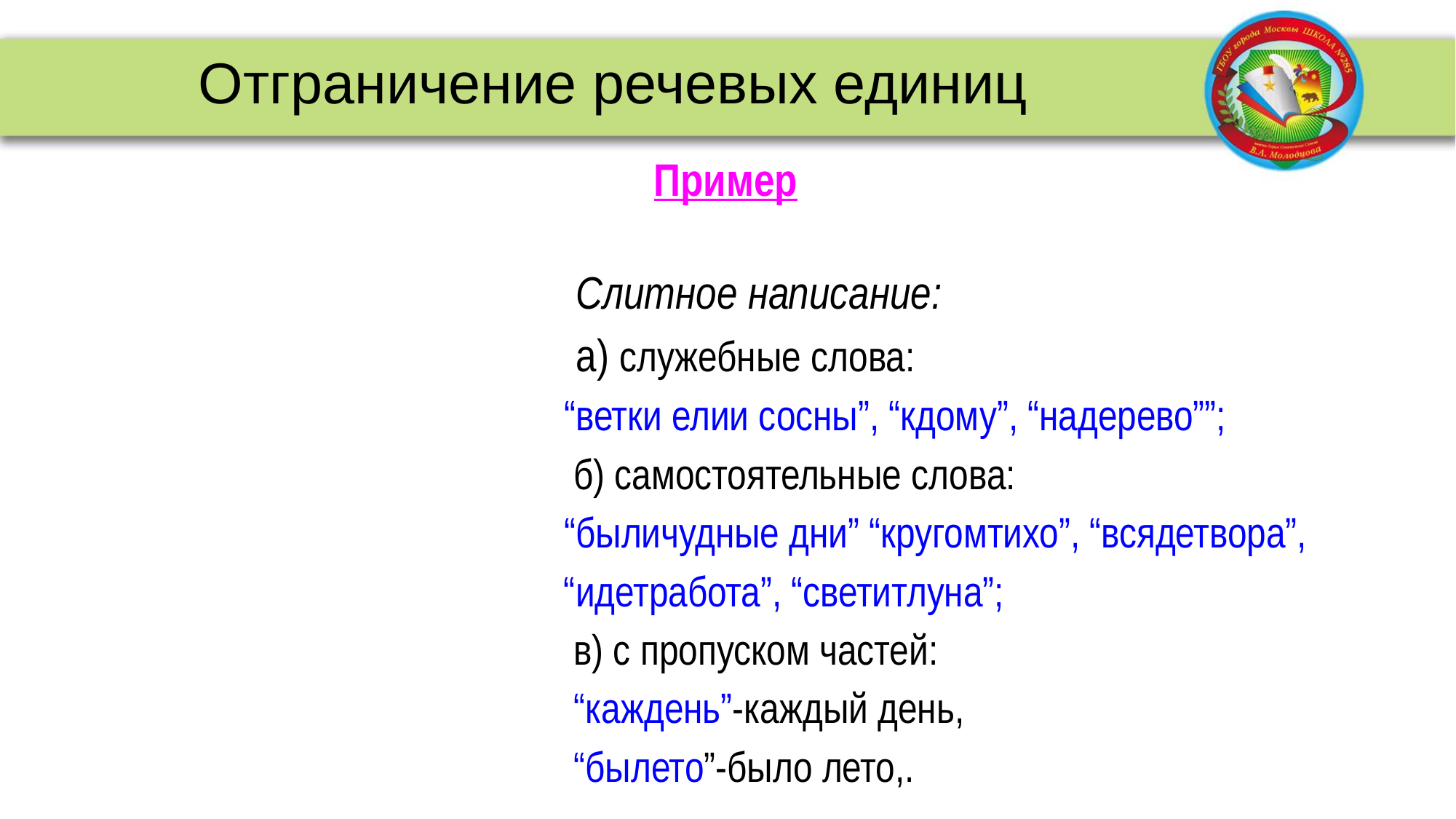

Отграничение речевых единиц
# Пример

                                           Слитное написание:
                                           а) служебные слова:
                                             “ветки елии сосны”, “кдому”, “надерево””;
                                              б) самостоятельные слова:
                                             “быличудные дни” “кругомтихо”, “всядетвора”,
                                             “идетработа”, “светитлуна”;
                                              в) с пропуском частей:
                                              “каждень”-каждый день,
                                              “былето”-было лето,.